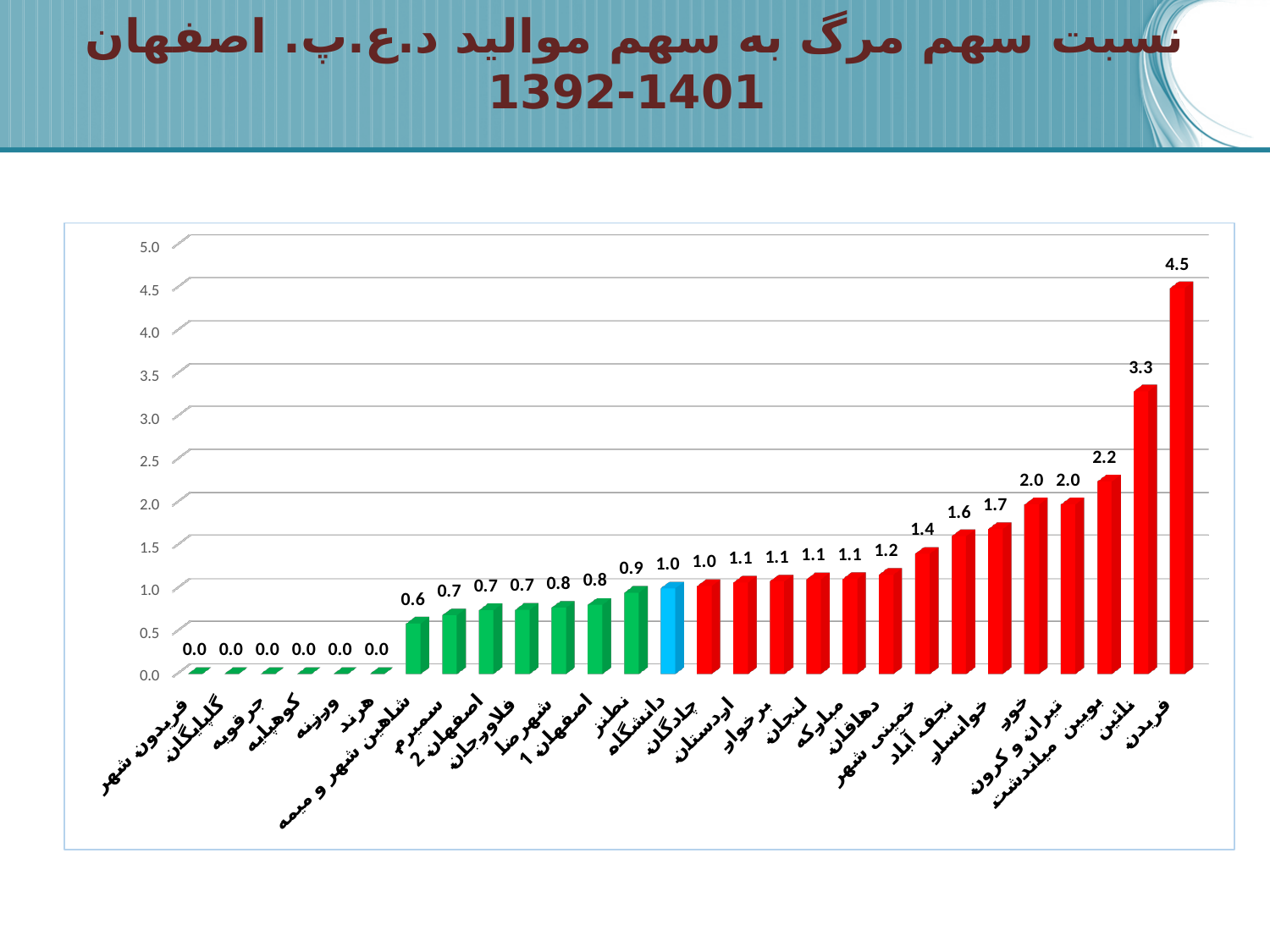

# نسبت سهم مرگ به سهم موالید د.ع.پ. اصفهان 1401-1392

[unsupported chart]